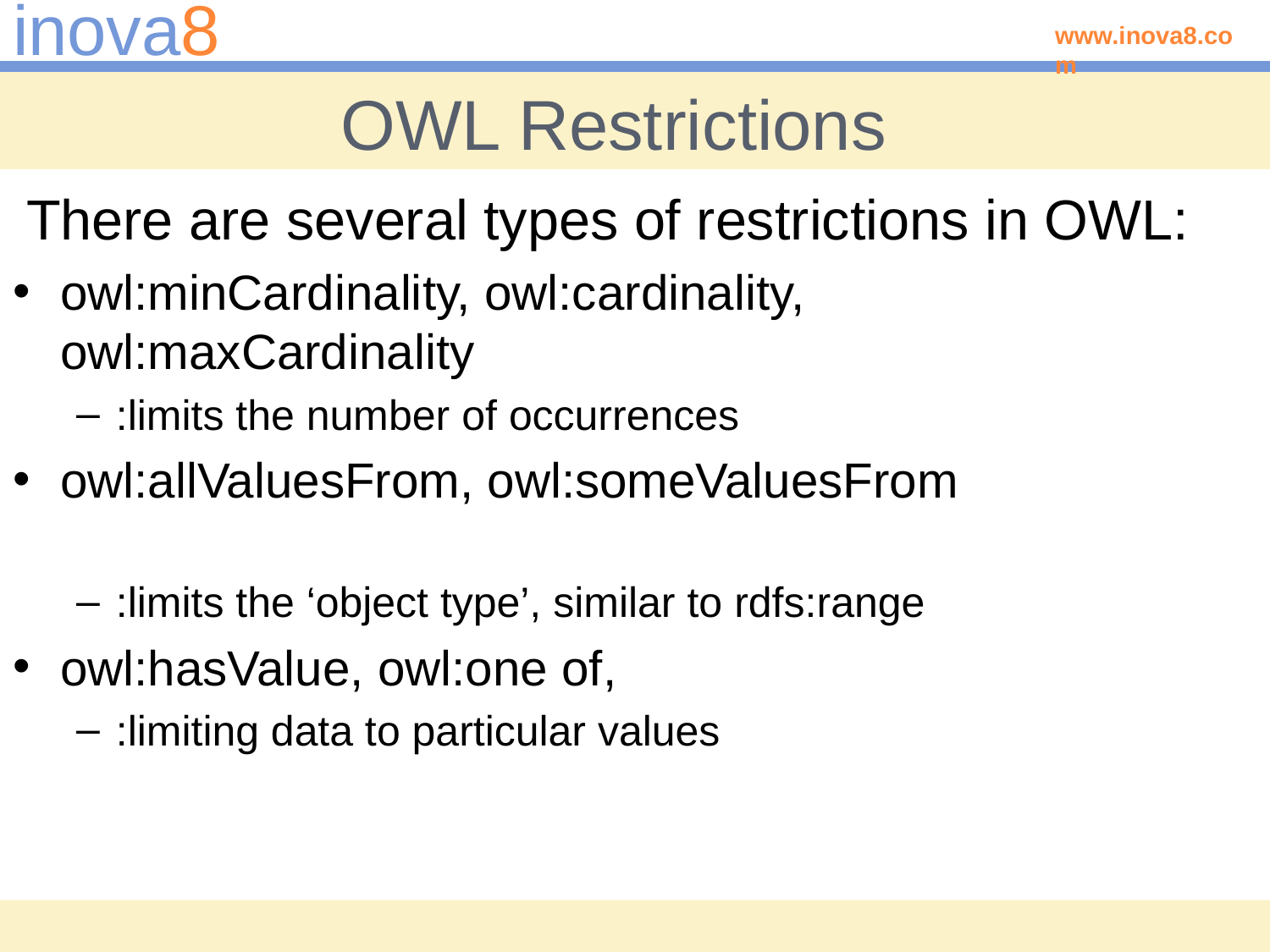

# OWL Restrictions
 There are several types of restrictions in OWL:
owl:minCardinality, owl:cardinality, owl:maxCardinality
:limits the number of occurrences
owl:allValuesFrom, owl:someValuesFrom
:limits the ‘object type’, similar to rdfs:range
owl:hasValue, owl:one of,
:limiting data to particular values